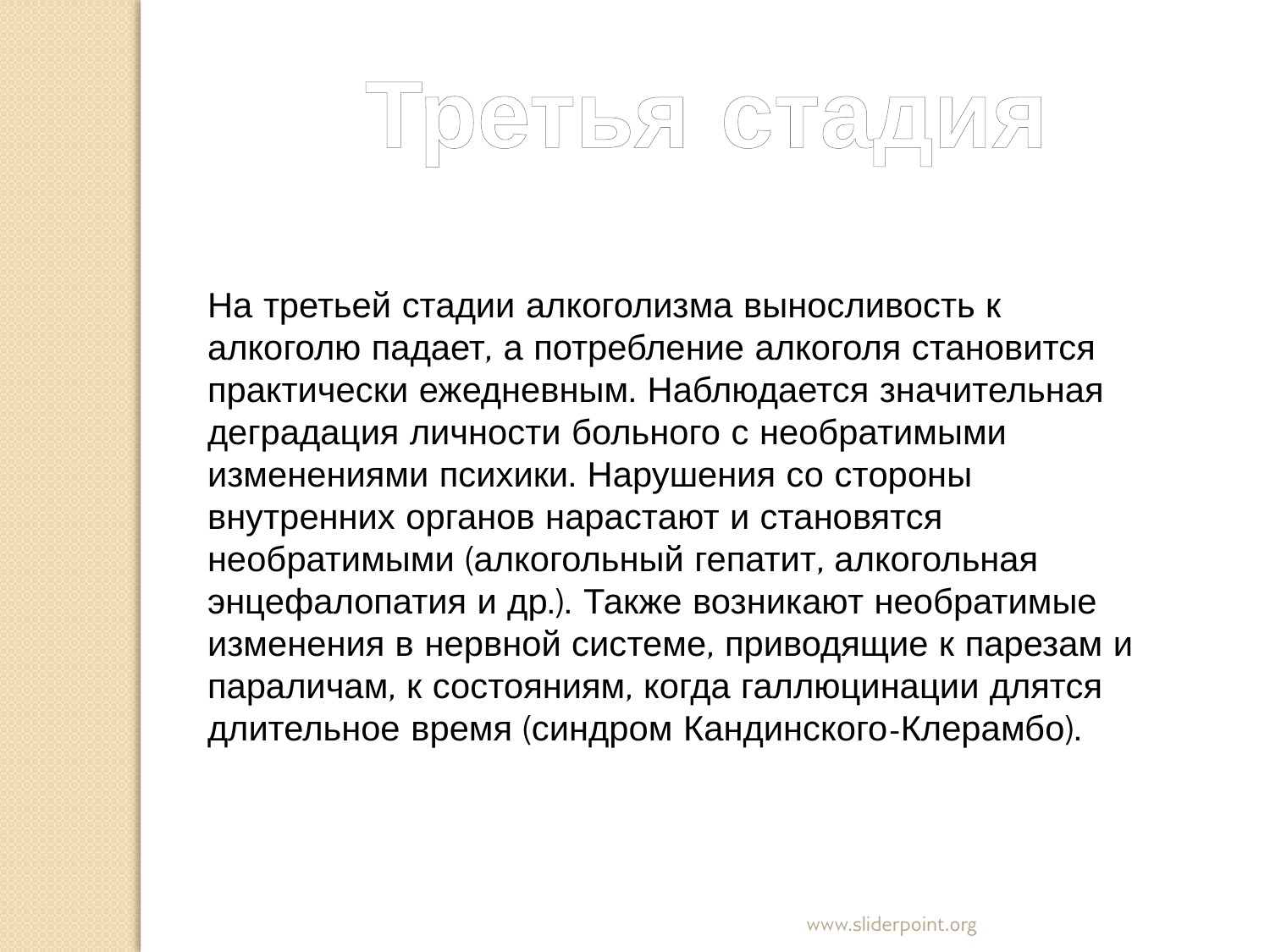

Третья стадия
На третьей стадии алкоголизма выносливость к алкоголю падает, а потребление алкоголя становится практически ежедневным. Наблюдается значительная деградация личности больного с необратимыми изменениями психики. Нарушения со стороны внутренних органов нарастают и становятся необратимыми (алкогольный гепатит, алкогольная энцефалопатия и др.). Также возникают необратимые изменения в нервной системе, приводящие к парезам и параличам, к состояниям, когда галлюцинации длятся длительное время (синдром Кандинского-Клерамбо).
www.sliderpoint.org